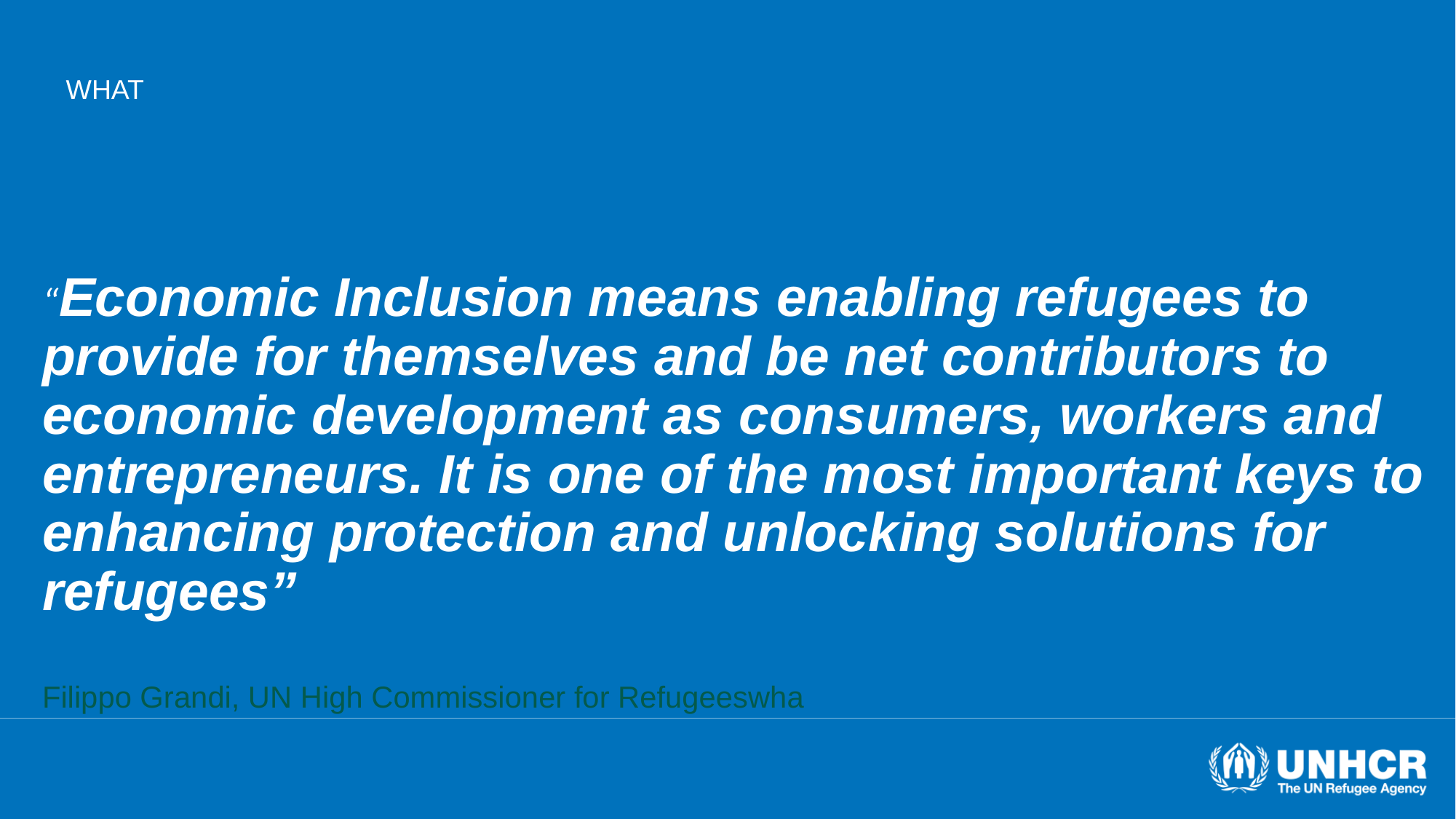

# “Economic Inclusion means enabling refugees to provide for themselves and be net contributors to economic development as consumers, workers and entrepreneurs. It is one of the most important keys to enhancing protection and unlocking solutions for refugees” Filippo Grandi, UN High Commissioner for Refugeeswha
WHAT